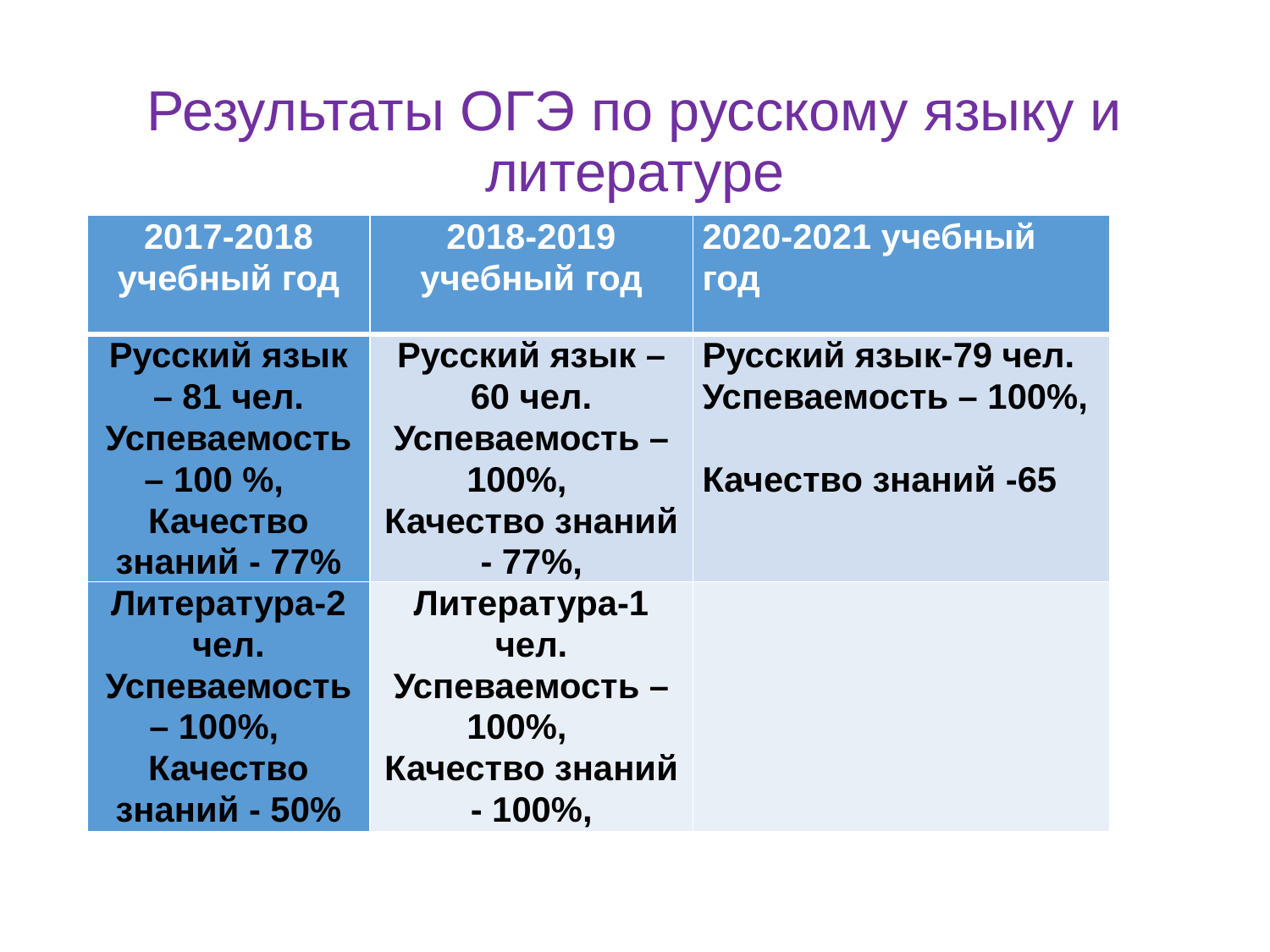

# Результаты ОГЭ по русскому языку и литературе
| 2017-2018 учебный год | 2018-2019 учебный год | 2020-2021 учебный год |
| --- | --- | --- |
| Русский язык – 81 чел. Успеваемость – 100 %, Качество знаний - 77% | Русский язык – 60 чел. Успеваемость – 100%, Качество знаний - 77%, | Русский язык-79 чел. Успеваемость – 100%, Качество знаний -65 |
| Литература-2 чел. Успеваемость – 100%, Качество знаний - 50% | Литература-1 чел. Успеваемость – 100%, Качество знаний - 100%, |  |